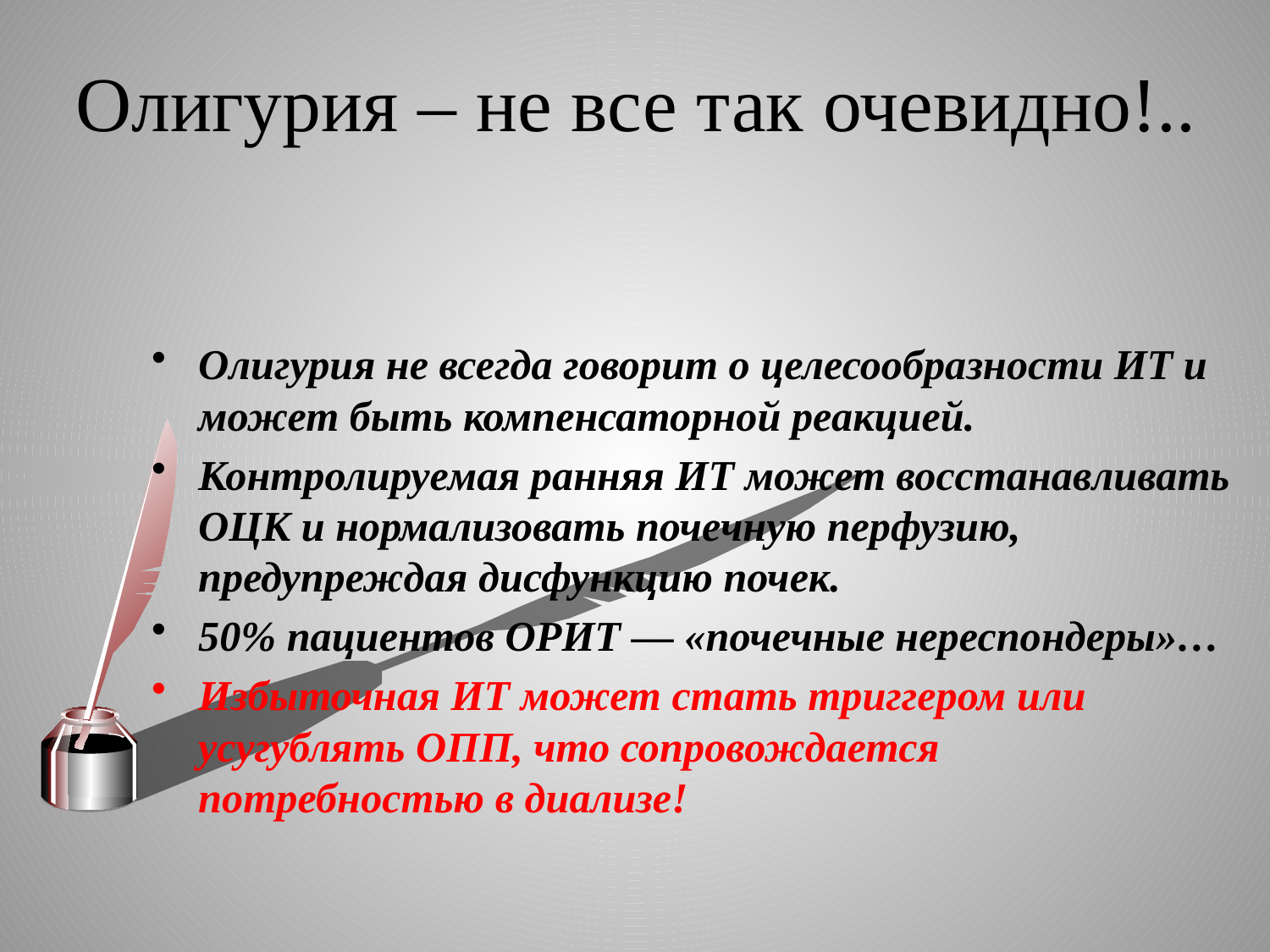

# Олигурия – не все так очевидно!..

Олигурия не всегда говорит о целесообразности ИТ и может быть компенсаторной реакцией.
Контролируемая ранняя ИТ может восстанавливать ОЦК и нормализовать почечную перфузию, предупреждая дисфункцию почек.
50% пациентов ОРИТ — «почечные нереспондеры»…
Избыточная ИТ может стать триггером или усугублять ОПП, что сопровождается потребностью в диализе!